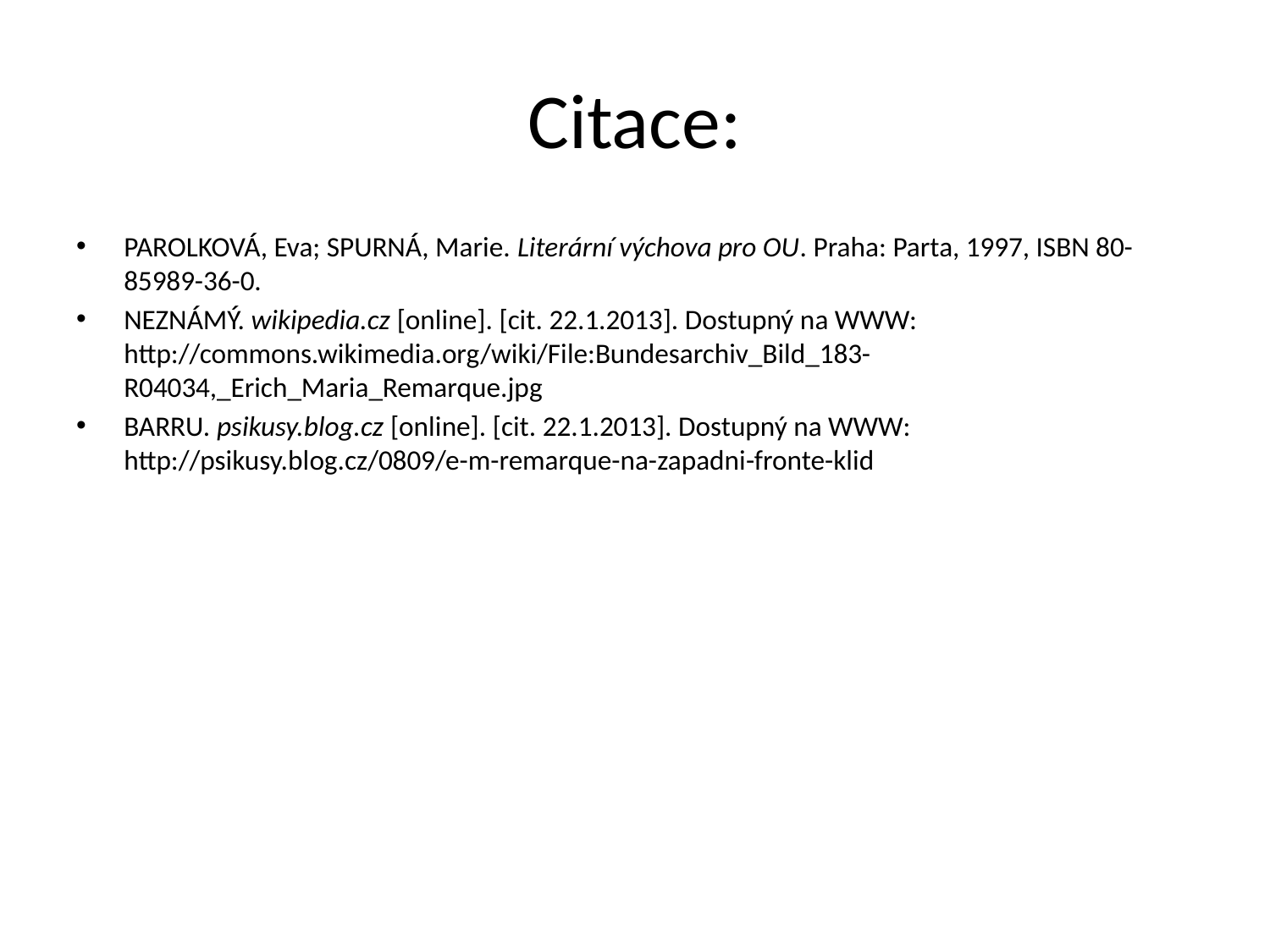

# Citace:
PAROLKOVÁ, Eva; SPURNÁ, Marie. Literární výchova pro OU. Praha: Parta, 1997, ISBN 80-85989-36-0.
NEZNÁMÝ. wikipedia.cz [online]. [cit. 22.1.2013]. Dostupný na WWW: http://commons.wikimedia.org/wiki/File:Bundesarchiv_Bild_183-R04034,_Erich_Maria_Remarque.jpg
BARRU. psikusy.blog.cz [online]. [cit. 22.1.2013]. Dostupný na WWW: http://psikusy.blog.cz/0809/e-m-remarque-na-zapadni-fronte-klid